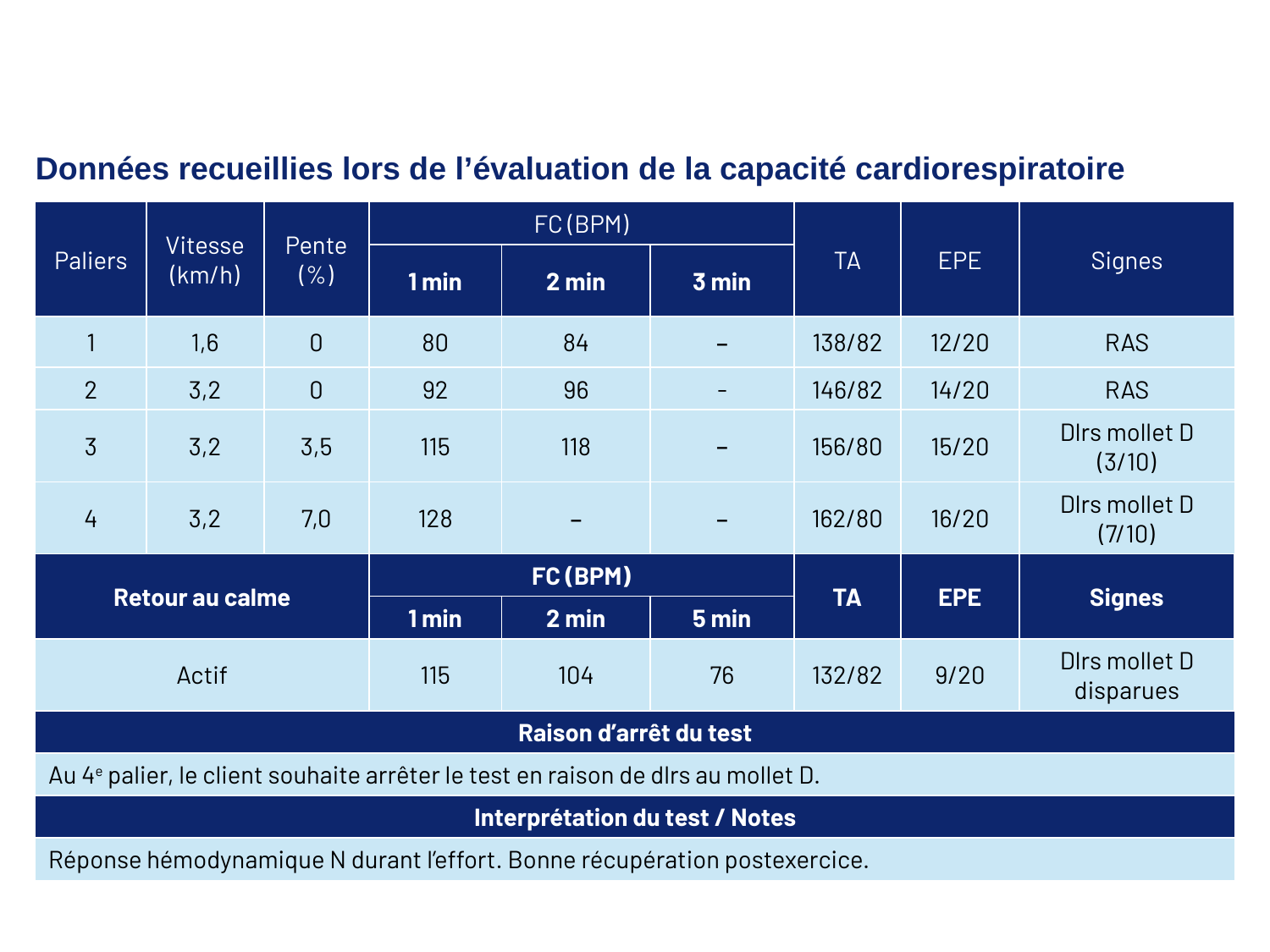

Données recueillies lors de l’évaluation de la capacité cardiorespiratoire
| Paliers | Vitesse (km/h) | Pente (%) | FC (BPM) |  |  | TA | EPE | Signes |
| --- | --- | --- | --- | --- | --- | --- | --- | --- |
|  |  |  | 1 min | 2 min | 3 min |  |  |  |
| 1 | 1,6 | 0 | 80 | 84 | - | 138/82 | 12/20 | RAS |
| 2 | 3,2 | 0 | 92 | 96 | - | 146/82 | 14/20 | RAS |
| 3 | 3,2 | 3,5 | 115 | 118 | - | 156/80 | 15/20 | Dlrs mollet D (3/10) |
| 4 | 3,2 | 7,0 | 128 | - | - | 162/80 | 16/20 | Dlrs mollet D (7/10) |
| Retour au calme |  |  | FC (BPM) |  |  | TA | EPE | Signes |
|  |  |  | 1 min | 2 min | 5 min |  |  |  |
| Actif |  |  | 115 | 104 | 76 | 132/82 | 9/20 | Dlrs mollet D disparues |
| Raison d’arrêt du test |  |  |  |  |  |  |  |  |
| Au 4e palier, le client souhaite arrêter le test en raison de dlrs au mollet D. |  |  |  |  |  |  |  |  |
| Interprétation du test / Notes |  |  |  |  |  |  |  |  |
| Réponse hémodynamique N durant l’effort. Bonne récupération postexercice. |  |  |  |  |  |  |  |  |